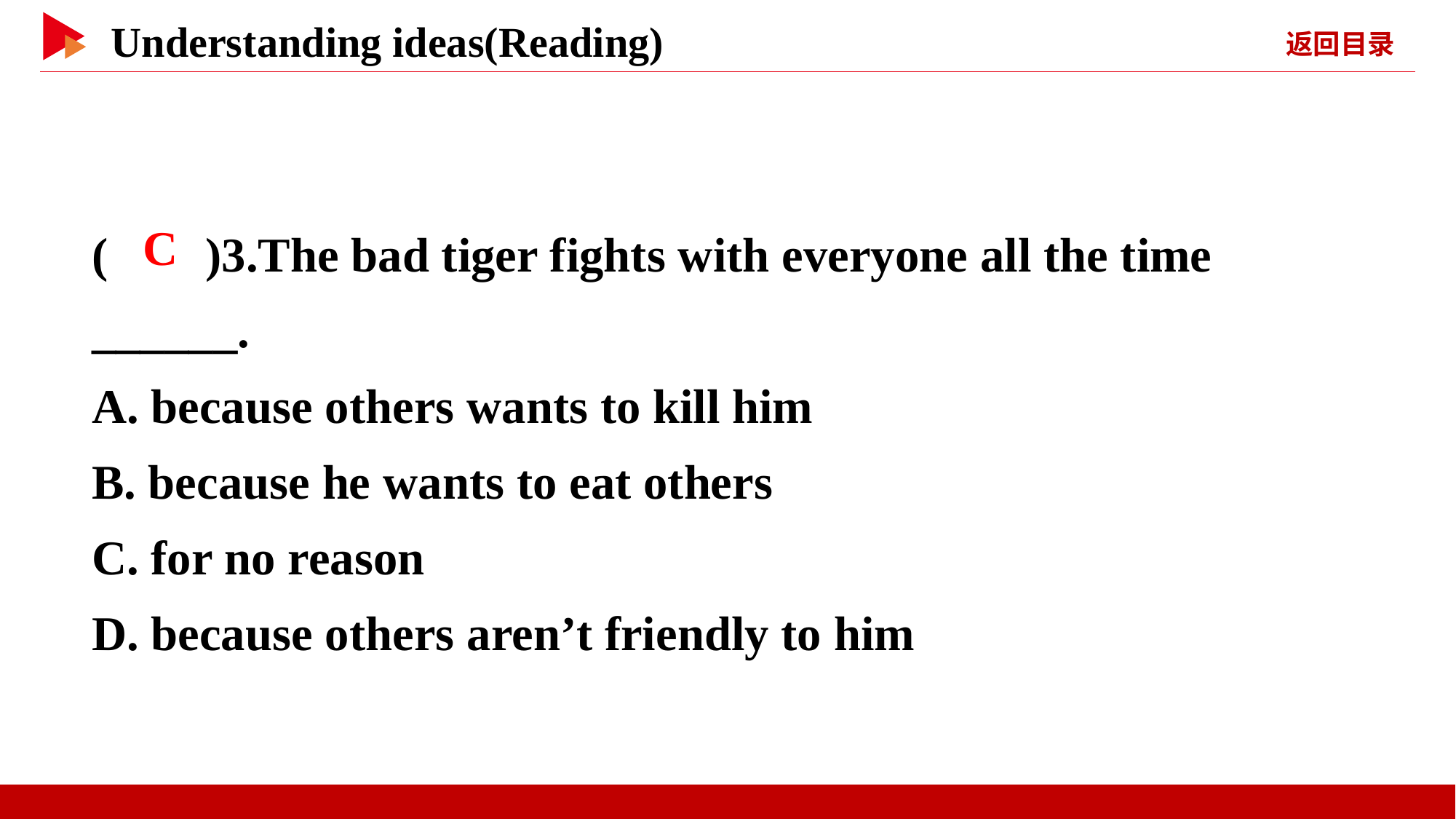

(        )3.The bad tiger fights with everyone all the time ______.
A. because others wants to kill him
B. because he wants to eat others
C. for no reason
D. because others aren’t friendly to him
   C